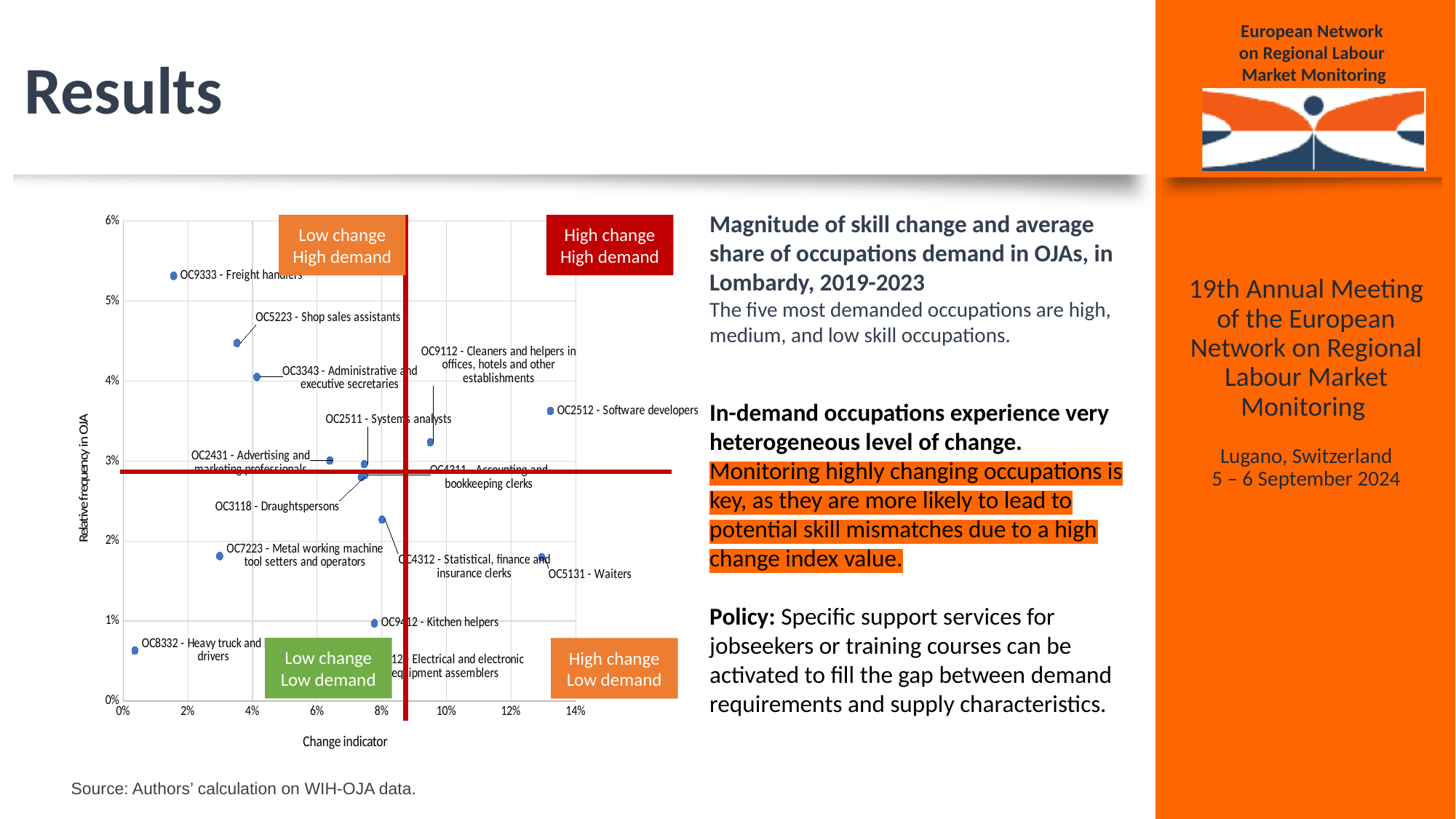

# Results
Magnitude of skill change and average share of occupations demand in OJAs, in Lombardy, 2019-2023
The five most demanded occupations are high, medium, and low skill occupations.

In-demand occupations experience very heterogeneous level of change.
Monitoring highly changing occupations is key, as they are more likely to lead to potential skill mismatches due to a high change index value.

Policy: Specific support services for jobseekers or training courses can be activated to fill the gap between demand requirements and supply characteristics.

### Chart

| Category | OJA relative frequency - overall |
|---|---|
High change
High demand
Low change
High demand

Low change
Low demand
High change
Low demand
Source: Authors’ calculation on WIH-OJA data.